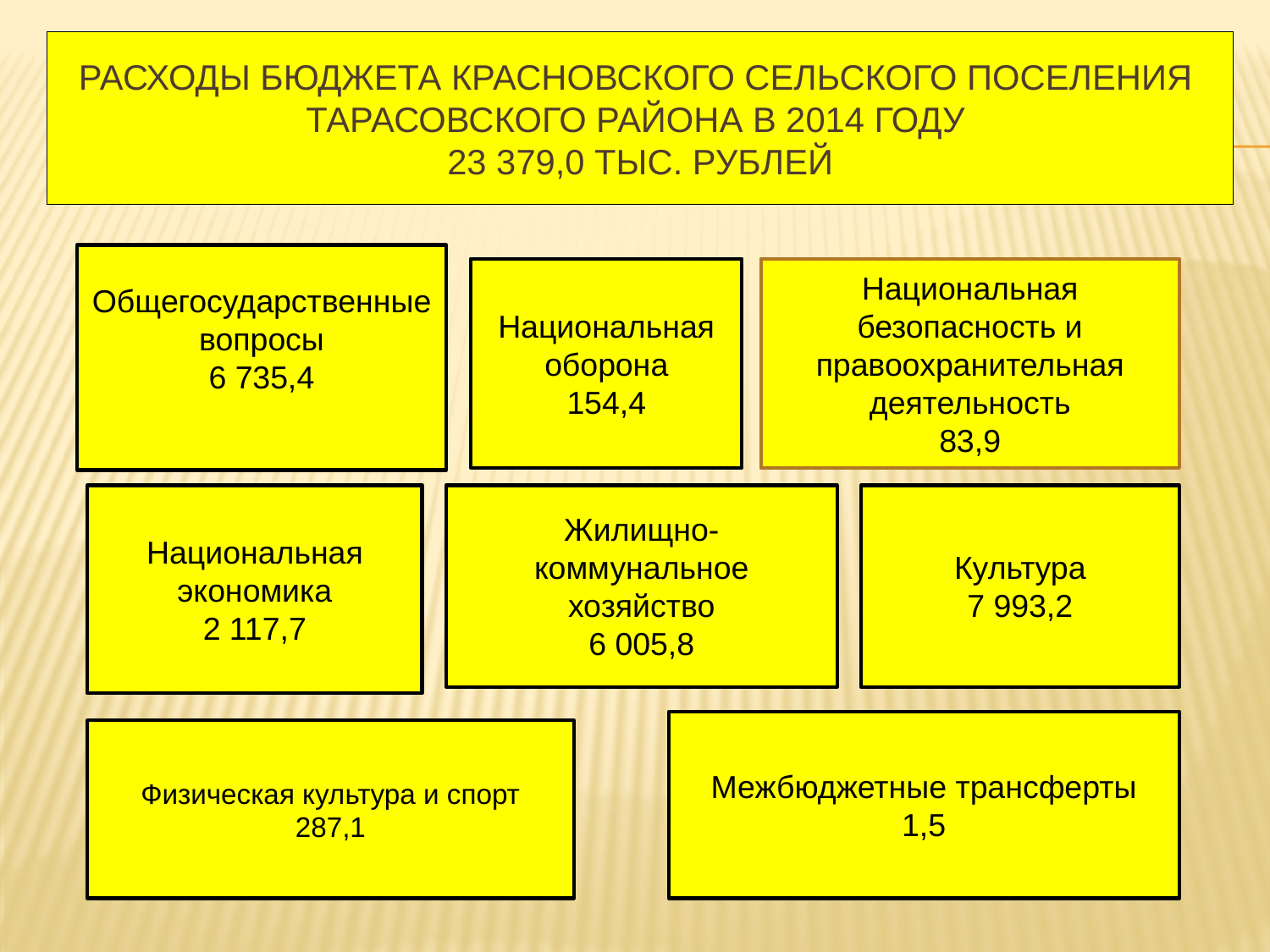

# РАСХОДЫ бюджета КРАСНОВСКОГО СЕЛЬСКОГО ПОСЕЛЕНИЯ Тарасовского района в 2014 году 23 379,0 тыс. рублей

Общегосударственные вопросы
6 735,4

Национальная оборона
154,4

Национальная безопасность и правоохранительная деятельность
83,9
Национальная экономика
2 117,7
Жилищно-коммунальное хозяйство
6 005,8
Культура
7 993,2
Межбюджетные трансферты
1,5
Физическая культура и спорт
287,1